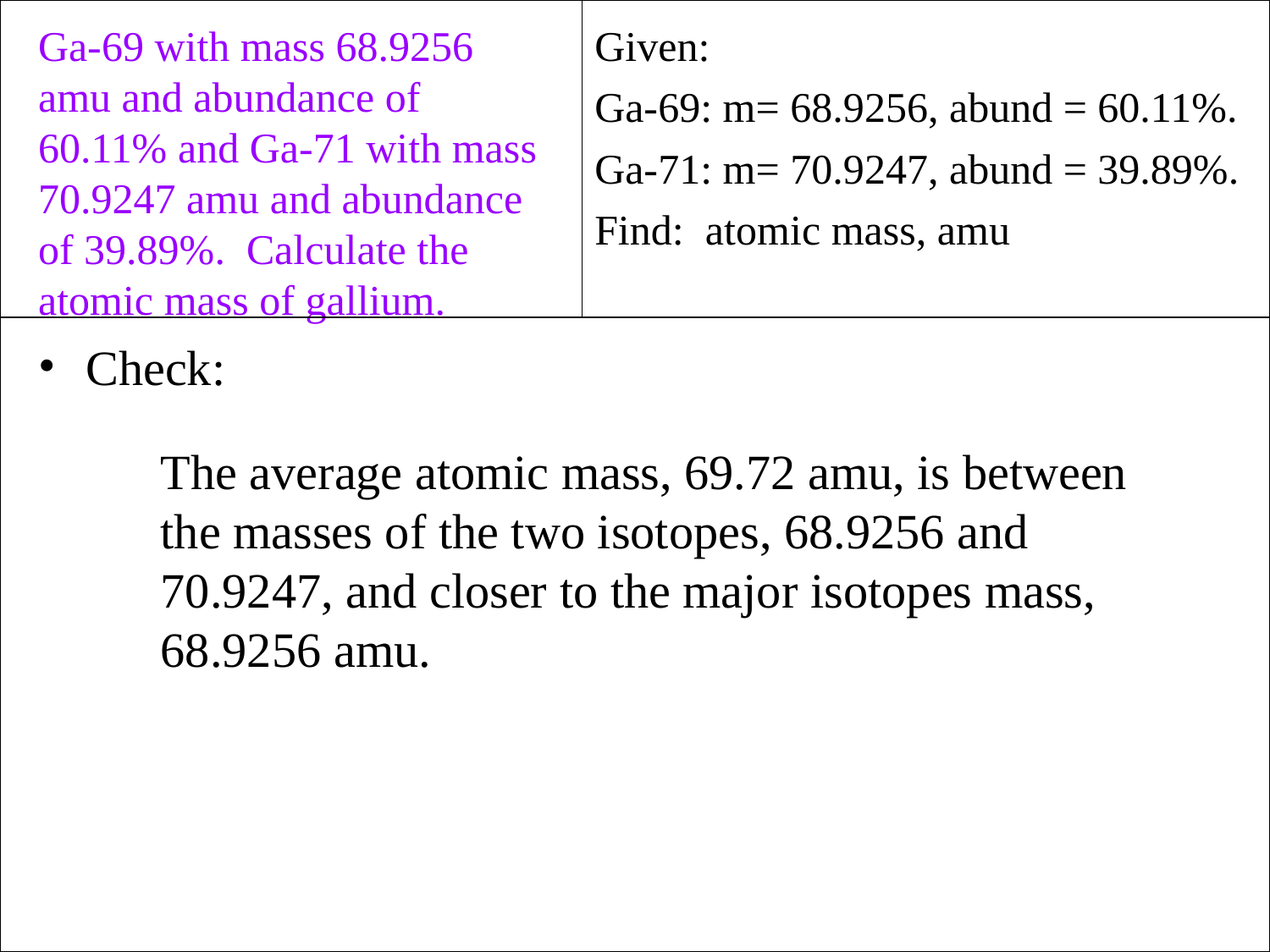

Ga-69 with mass 68.9256 amu and abundance of 60.11% and Ga-71 with mass 70.9247 amu and abundance of 39.89%.  Calculate the atomic mass of gallium.
Given:
Ga-69: m= 68.9256, abund = 60.11%.
Ga-71: m= 70.9247, abund = 39.89%.
Find:  atomic mass, amu
Check:
The average atomic mass, 69.72 amu, is between the masses of the two isotopes, 68.9256 and 70.9247, and closer to the major isotopes mass, 68.9256 amu.